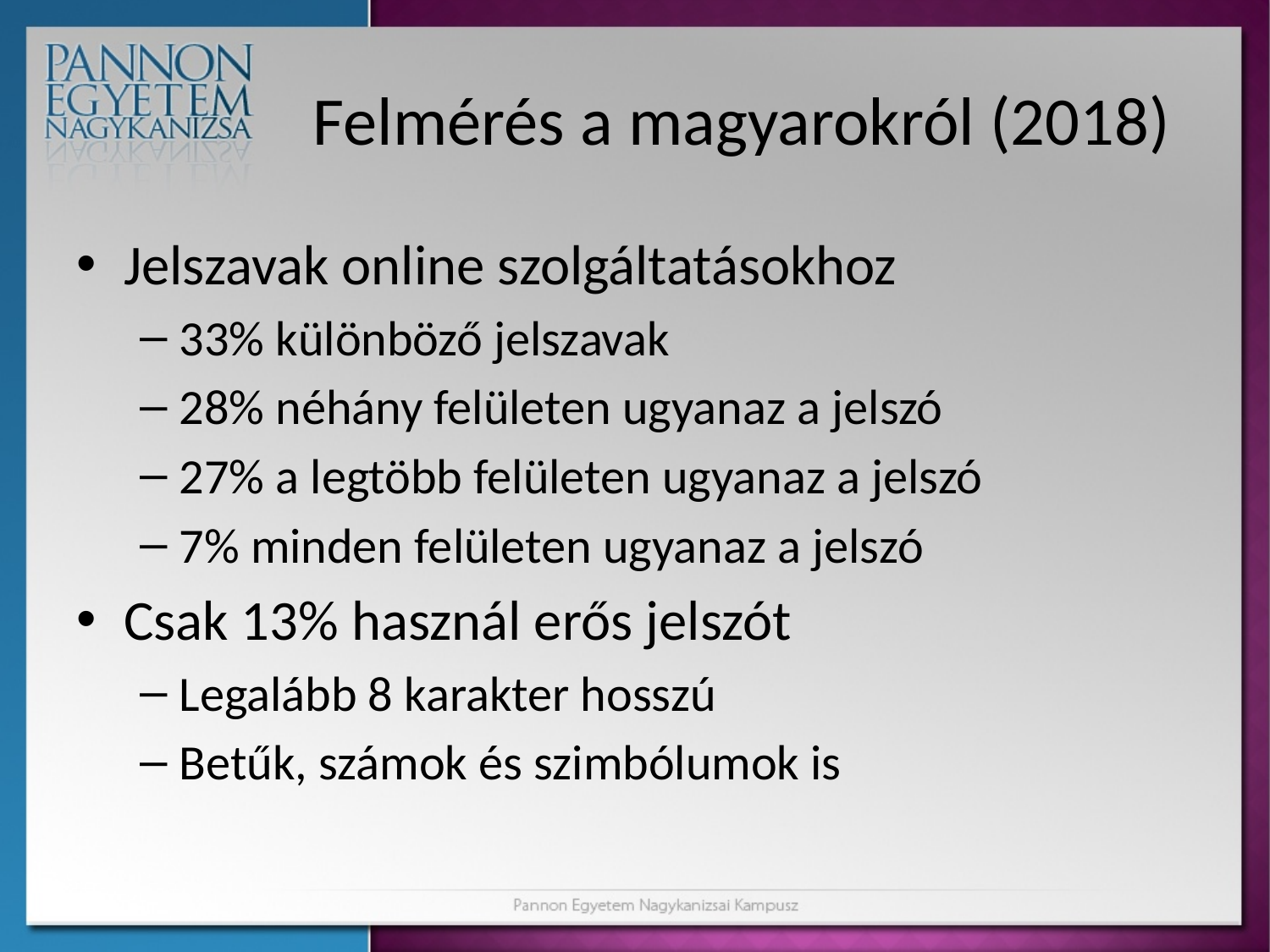

# Felmérés a magyarokról (2018)
Jelszavak online szolgáltatásokhoz
33% különböző jelszavak
28% néhány felületen ugyanaz a jelszó
27% a legtöbb felületen ugyanaz a jelszó
7% minden felületen ugyanaz a jelszó
Csak 13% használ erős jelszót
Legalább 8 karakter hosszú
Betűk, számok és szimbólumok is